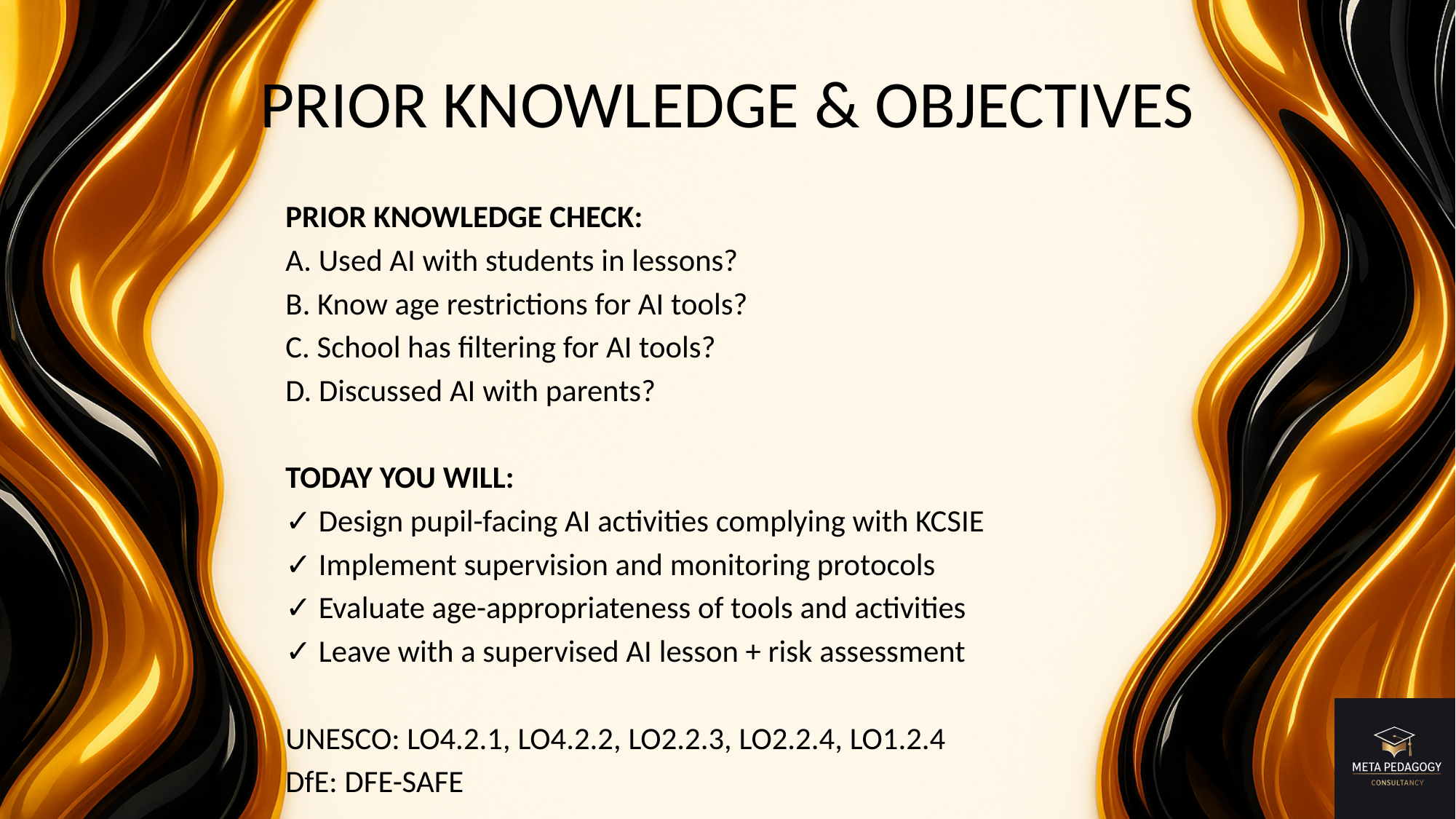

# PRIOR KNOWLEDGE & OBJECTIVES
PRIOR KNOWLEDGE CHECK:
A. Used AI with students in lessons?
B. Know age restrictions for AI tools?
C. School has filtering for AI tools?
D. Discussed AI with parents?

TODAY YOU WILL:
✓ Design pupil-facing AI activities complying with KCSIE
✓ Implement supervision and monitoring protocols
✓ Evaluate age-appropriateness of tools and activities
✓ Leave with a supervised AI lesson + risk assessment

UNESCO: LO4.2.1, LO4.2.2, LO2.2.3, LO2.2.4, LO1.2.4
DfE: DFE-SAFE